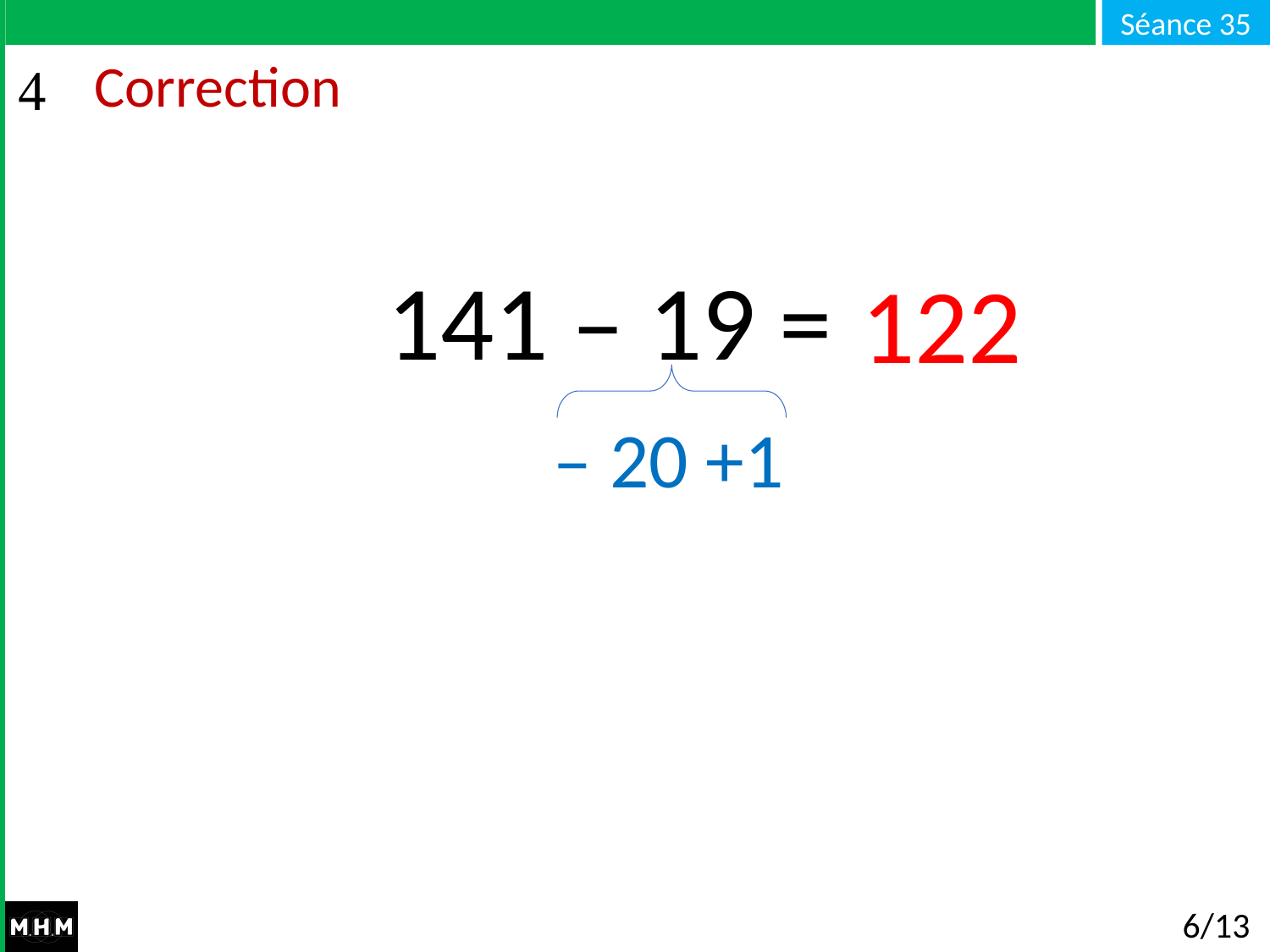

# Correction
141 – 19 =
122

– 20 +1
6/13